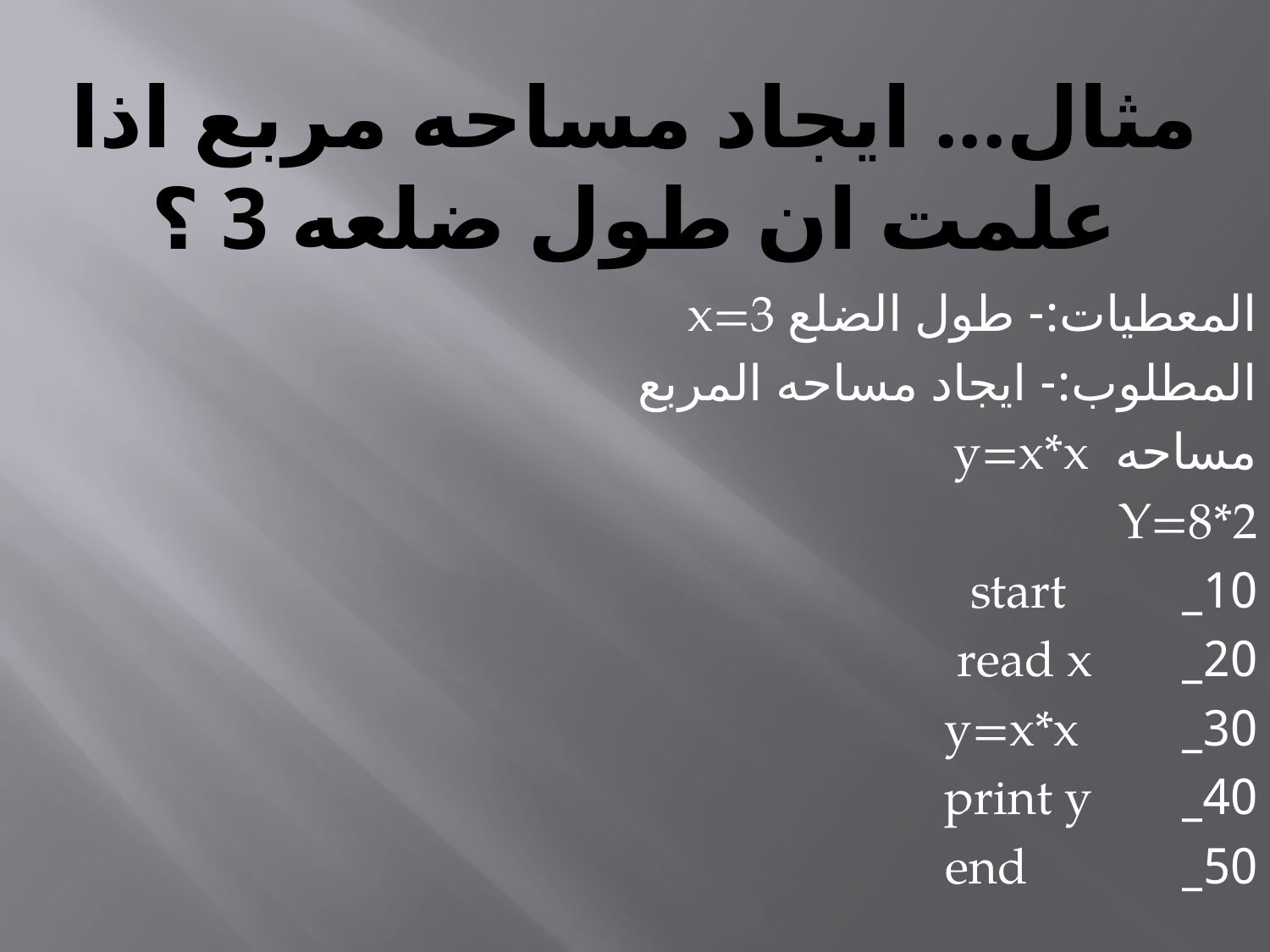

# مثال... ايجاد مساحه مربع اذا علمت ان طول ضلعه 3 ؟
المعطيات:- طول الضلع x=3
المطلوب:- ايجاد مساحه المربع
مساحه  y=x*x
Y=8*2
10_         start
20_       read x
30_        y=x*x
40_       print y
50_            end